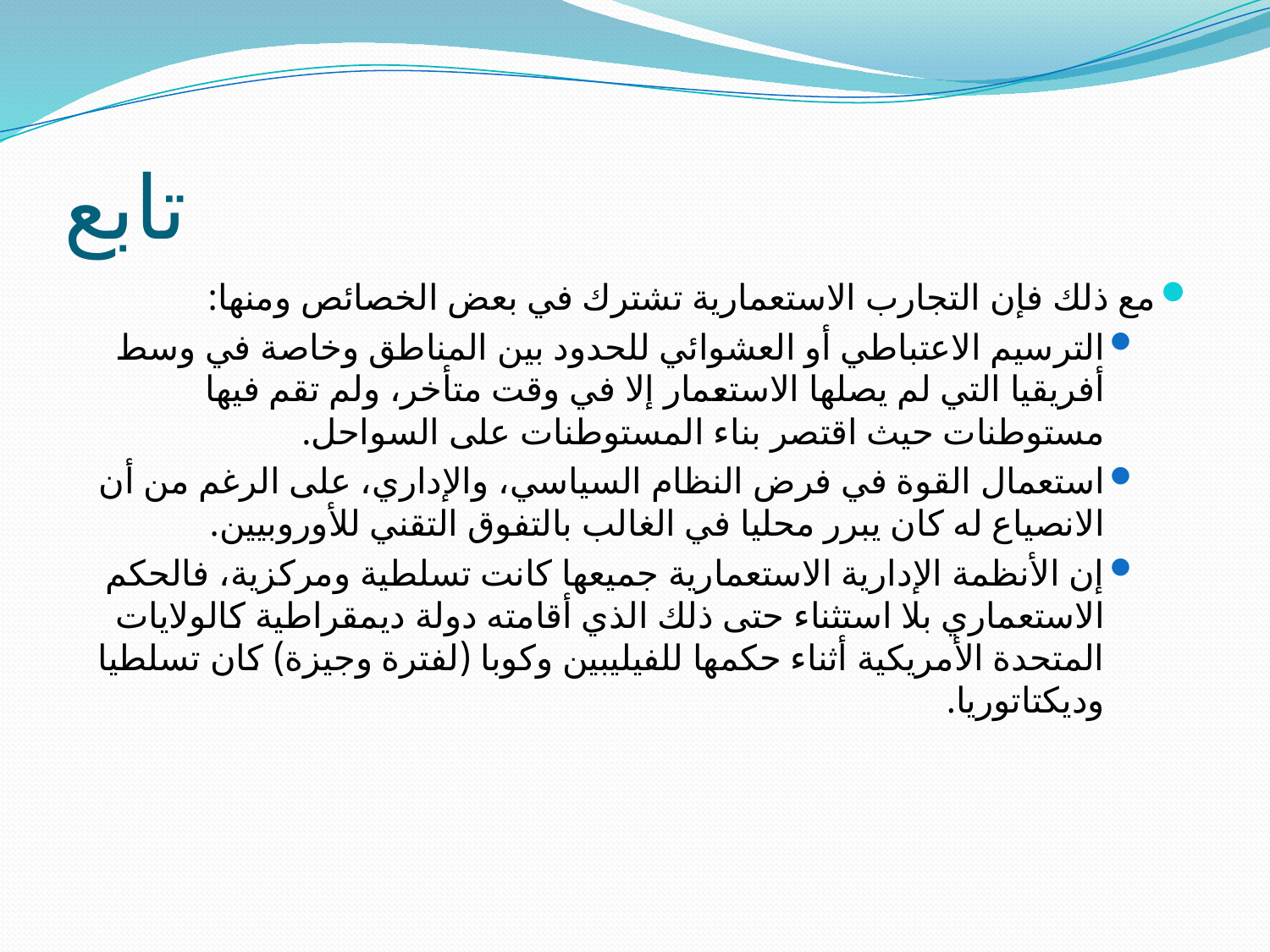

# تابع
مع ذلك فإن التجارب الاستعمارية تشترك في بعض الخصائص ومنها:
الترسيم الاعتباطي أو العشوائي للحدود بين المناطق وخاصة في وسط أفريقيا التي لم يصلها الاستعمار إلا في وقت متأخر، ولم تقم فيها مستوطنات حيث اقتصر بناء المستوطنات على السواحل.
استعمال القوة في فرض النظام السياسي، والإداري، على الرغم من أن الانصياع له كان يبرر محليا في الغالب بالتفوق التقني للأوروبيين.
إن الأنظمة الإدارية الاستعمارية جميعها كانت تسلطية ومركزية، فالحكم الاستعماري بلا استثناء حتى ذلك الذي أقامته دولة ديمقراطية كالولايات المتحدة الأمريكية أثناء حكمها للفيليبين وكوبا (لفترة وجيزة) كان تسلطيا وديكتاتوريا.